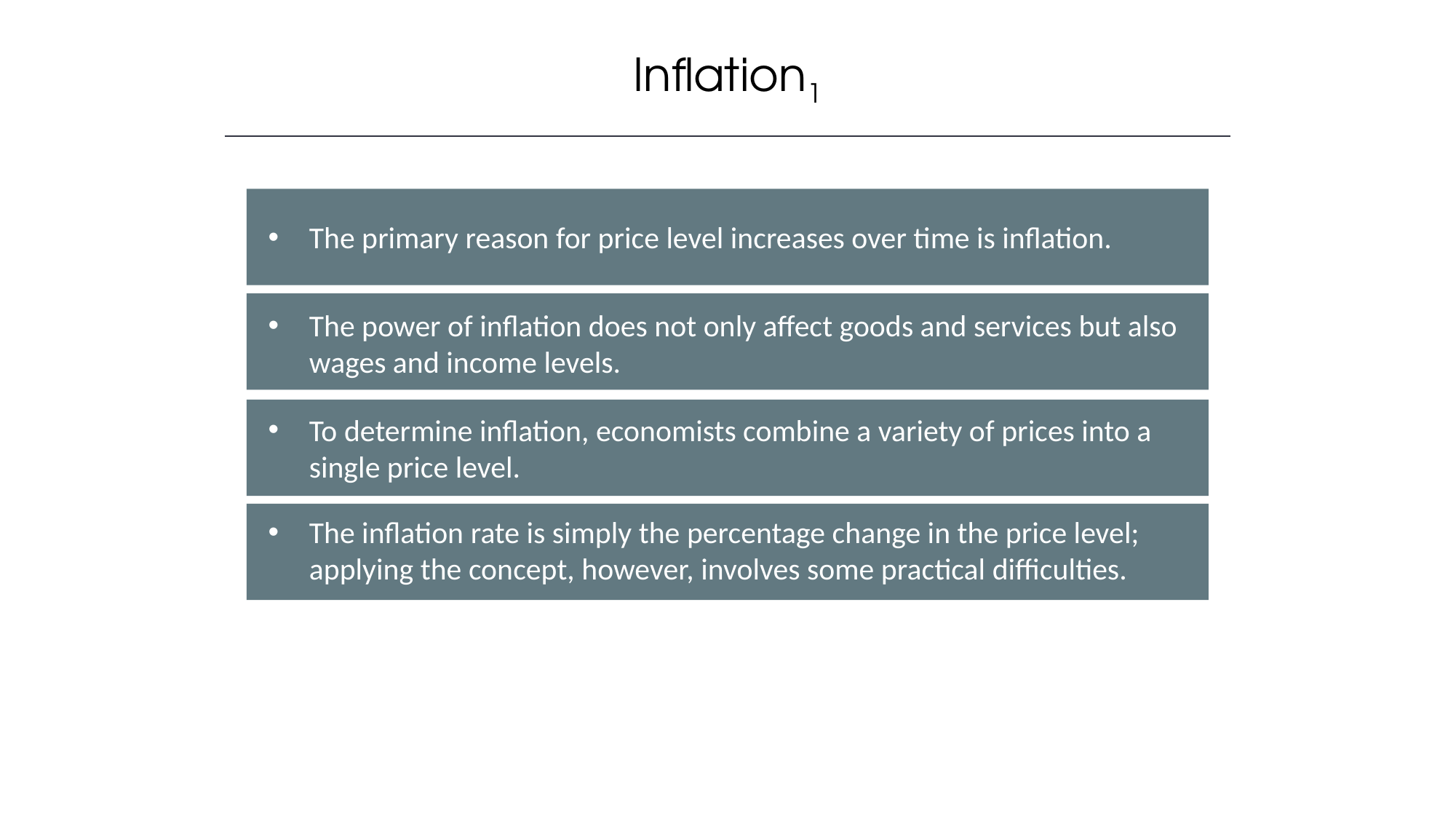

Inflation1

The primary reason for price level increases over time is inflation.

The power of inflation does not only affect goods and services but also wages and income levels.

To determine inflation, economists combine a variety of prices into a single price level.

The inflation rate is simply the percentage change in the price level; applying the concept, however, involves some practical difficulties.